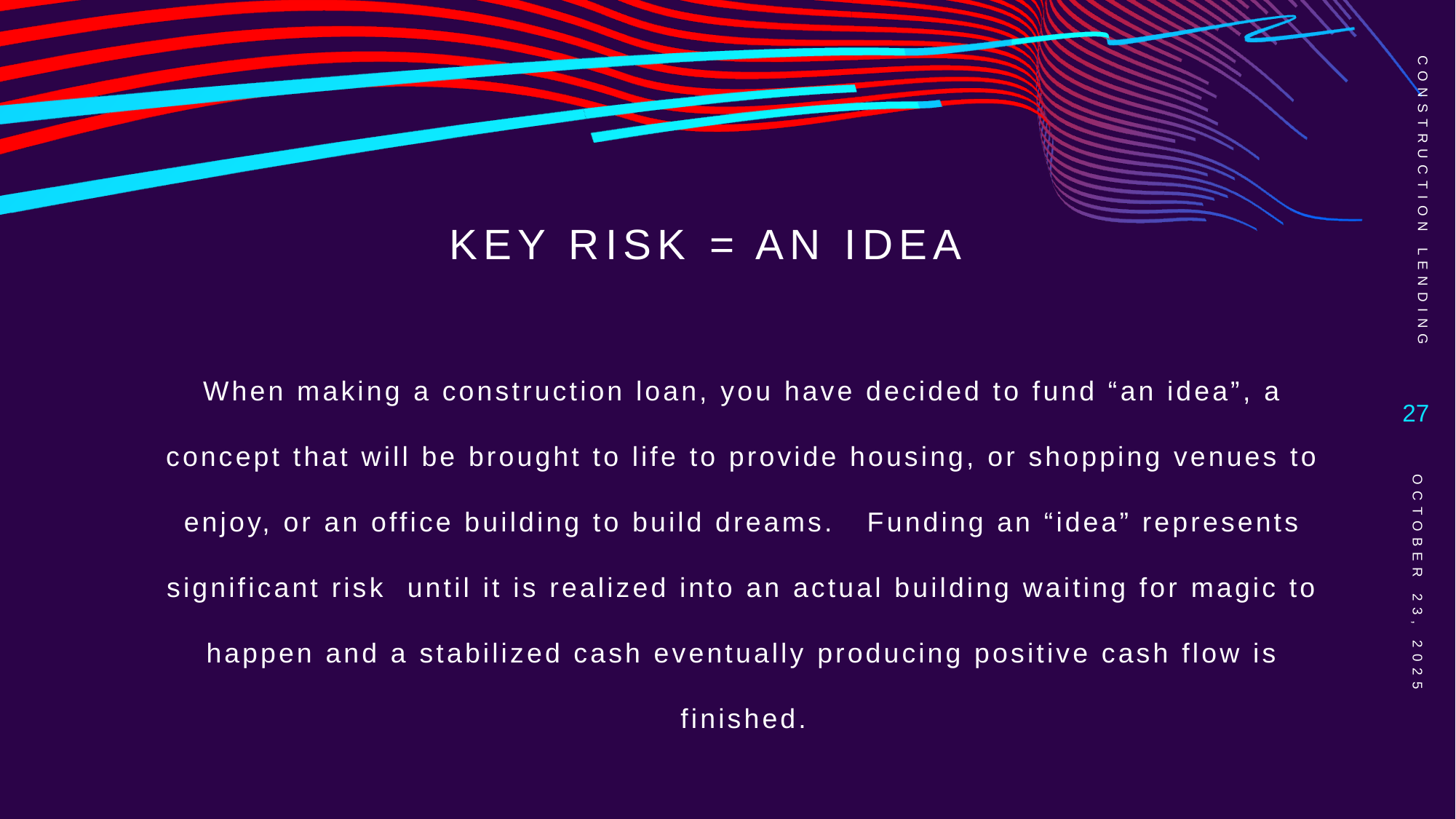

Construction lending
# Key Risk = An Idea
When making a construction loan, you have decided to fund “an idea”, a concept that will be brought to life to provide housing, or shopping venues to enjoy, or an office building to build dreams.   Funding an “idea” represents significant risk  until it is realized into an actual building waiting for magic to happen and a stabilized cash eventually producing positive cash flow is finished.
27
October 23, 2025